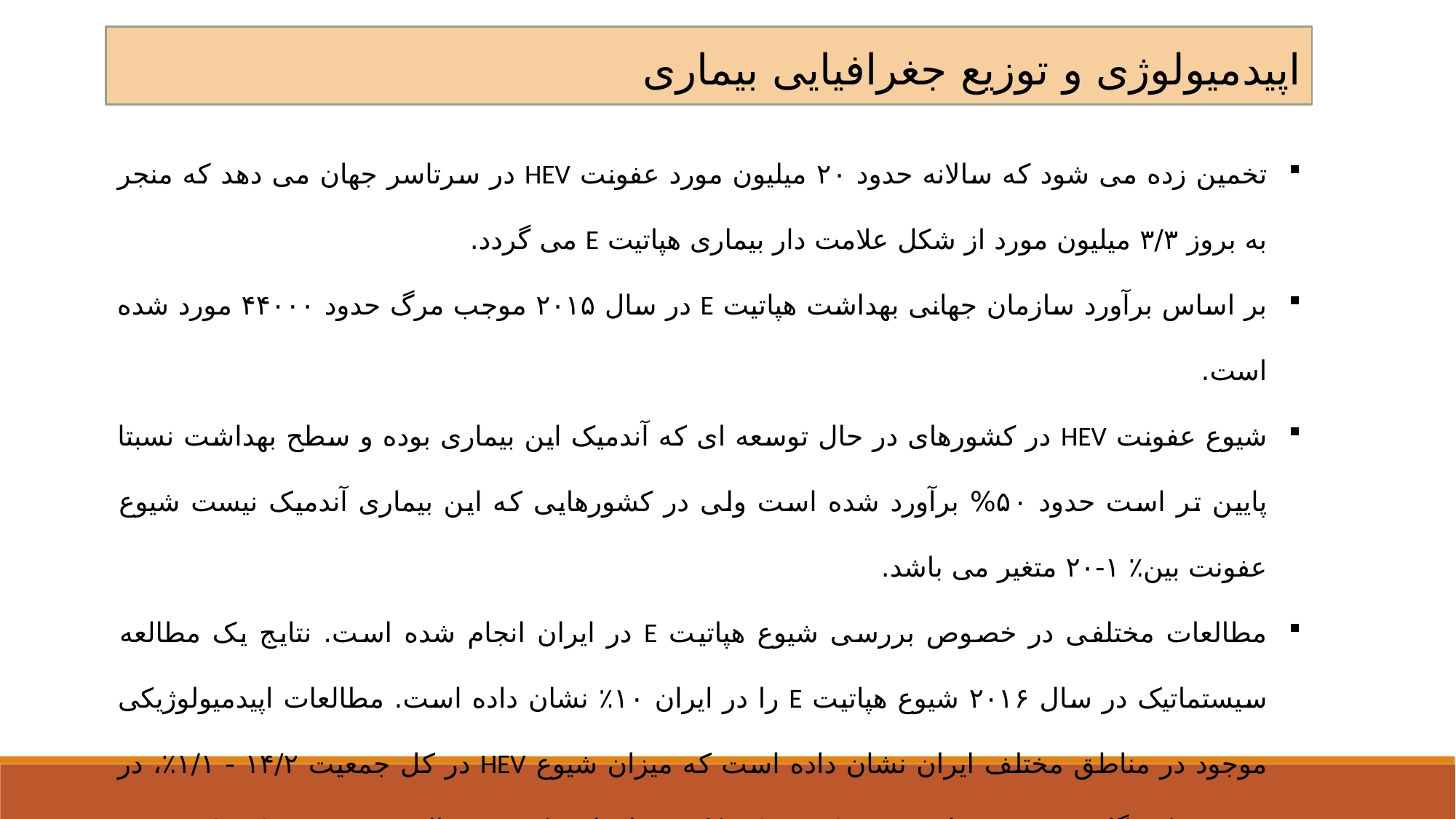

اپیدمیولوژی و توزیع جغرافیایی بیماری
تخمین زده می شود که سالانه حدود ۲۰ میلیون مورد عفونت HEV در سرتاسر جهان می دهد که منجر به بروز ۳/۳ میلیون مورد از شکل علامت دار بیماری هپاتیت E می گردد.
بر اساس برآورد سازمان جهانی بهداشت هپاتیت E در سال ۲۰۱۵ موجب مرگ حدود ۴۴۰۰۰ مورد شده است.
شیوع عفونت HEV در کشورهای در حال توسعه ای که آندمیک این بیماری بوده و سطح بهداشت نسبتا پایین تر است حدود ۵۰% برآورد شده است ولی در کشورهایی که این بیماری آندمیک نیست شیوع عفونت بین٪ ۱-۲۰ متغیر می باشد.
مطالعات مختلفی در خصوص بررسی شیوع هپاتیت E در ایران انجام شده است. نتایج یک مطالعه سیستماتیک در سال ۲۰۱۶ شیوع هپاتیت E را در ایران ۱۰٪ نشان داده است. مطالعات اپیدمیولوژیکی موجود در مناطق مختلف ایران نشان داده است که میزان شیوع HEV در کل جمعیت ۱۴/۲ - ۱/۱٪، در مصرف کنندگان تزریقی مواد مخدر ۲۲/۸ -۶/۱ % ، در افرادی که همودیالیز میشوند ٪۶/۳-۲۸/۳ و در افراد آلوده به سایر انواع ویروس های هپاتیت  ۱۱/۳ -۱/۶% می باشد.